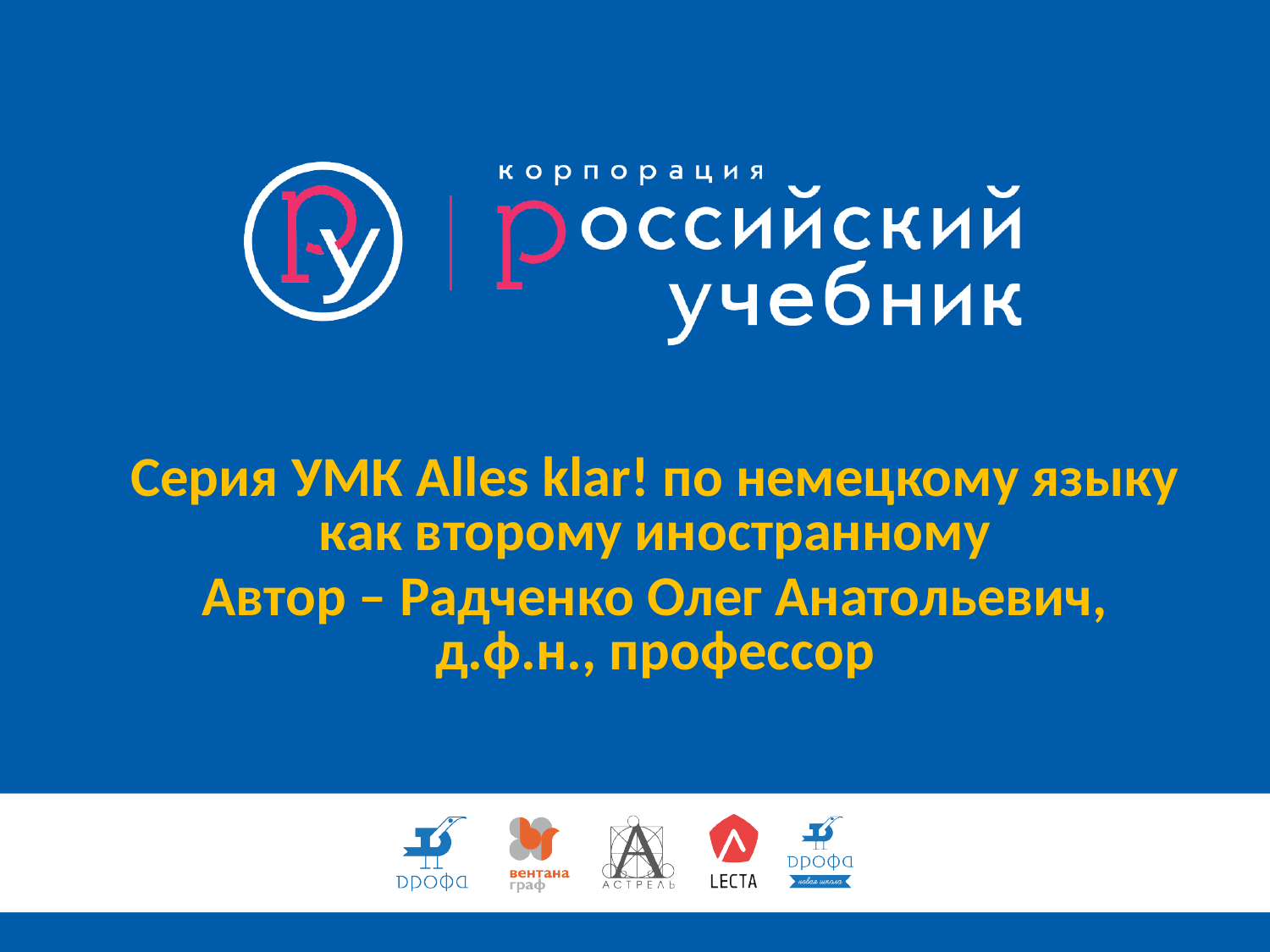

Серия УМК Alles klar! по немецкому языку
как второму иностранному
Автор – Радченко Олег Анатольевич, д.ф.н., профессор